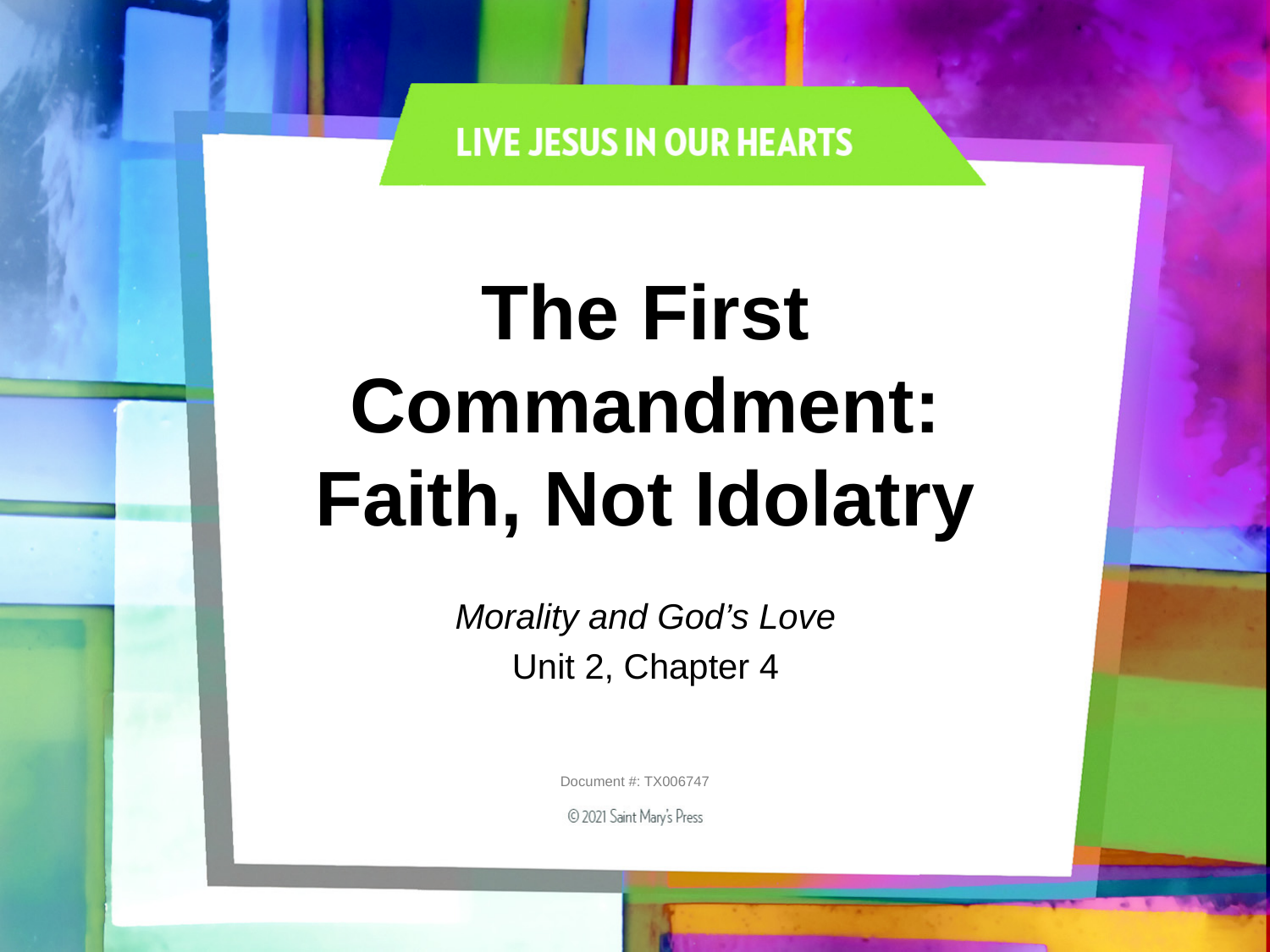

# The First Commandment: Faith, Not Idolatry
Morality and God’s Love
Unit 2, Chapter 4
Document #: TX006747